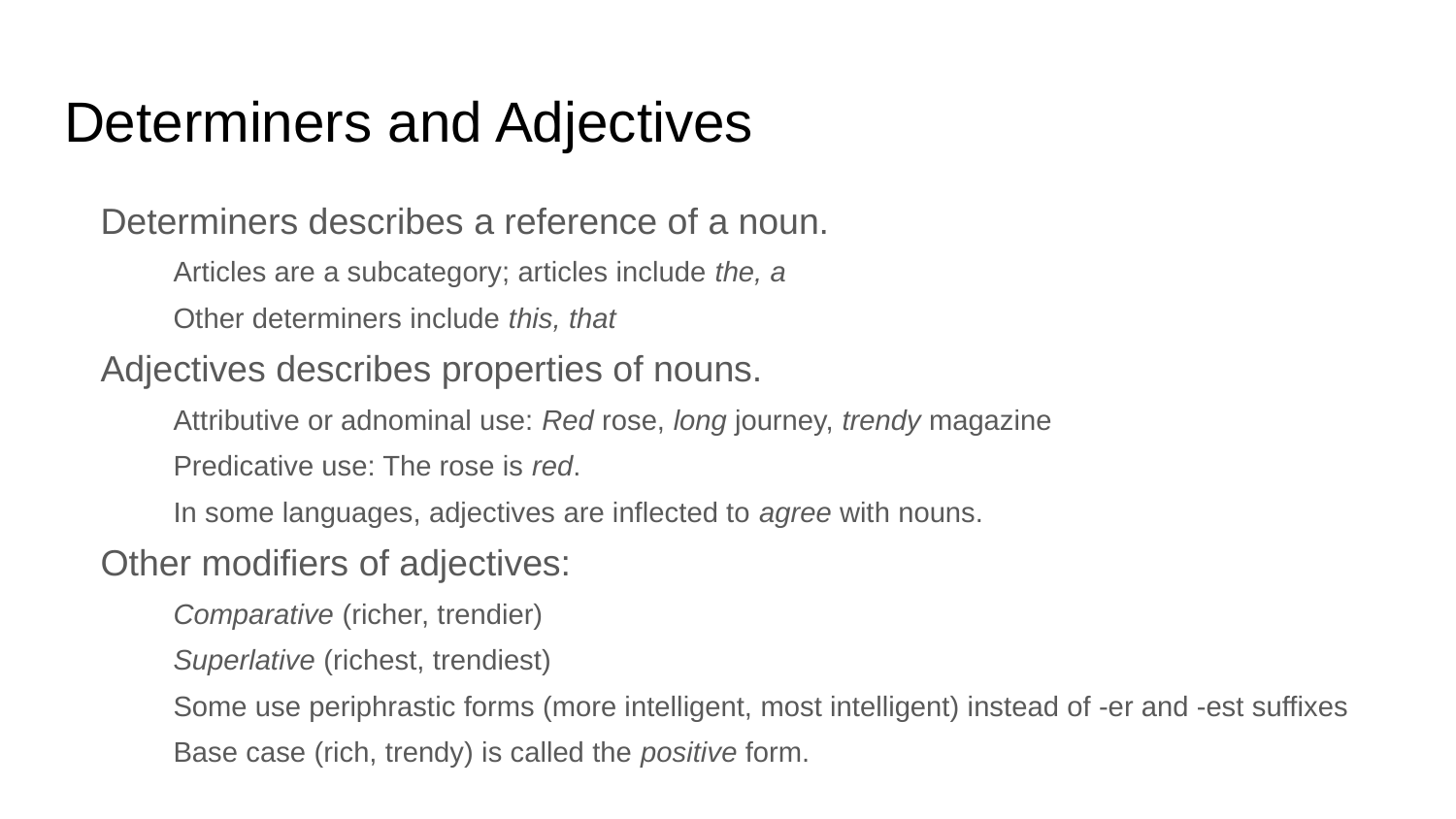

# Determiners and Adjectives
Determiners describes a reference of a noun.
Articles are a subcategory; articles include the, a
Other determiners include this, that
Adjectives describes properties of nouns.
Attributive or adnominal use: Red rose, long journey, trendy magazine
Predicative use: The rose is red.
In some languages, adjectives are inflected to agree with nouns.
Other modifiers of adjectives:
Comparative (richer, trendier)
Superlative (richest, trendiest)
Some use periphrastic forms (more intelligent, most intelligent) instead of -er and -est suffixes
Base case (rich, trendy) is called the positive form.